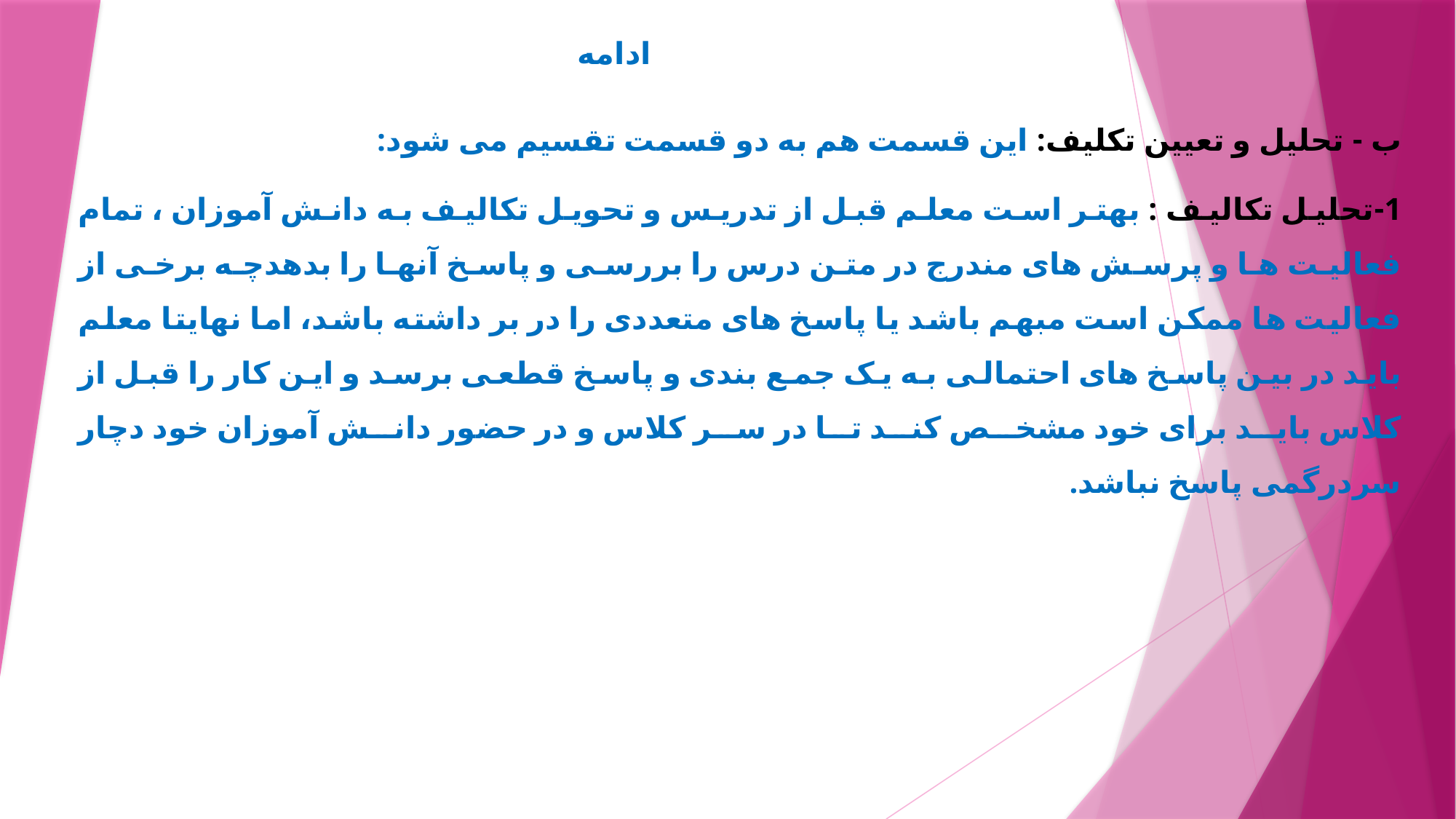

# ادامه
ب - تحلیل و تعیین تکلیف: این قسمت هم به دو قسمت تقسیم می شود:
1-تحلیل تکالیف : بهتر است معلم قبل از تدریس و تحویل تکالیف به دانش آموزان ، تمام فعالیت ها و پرسش های مندرج در متن درس را بررسی و پاسخ آنها را بدهدچه برخی از فعالیت ها ممکن است مبهم باشد یا پاسخ های متعددی را در بر داشته باشد، اما نهایتا معلم باید در بین پاسخ های احتمالی به یک جمع بندی و پاسخ قطعی برسد و این کار را قبل از کلاس باید برای خود مشخص کند تا در سر کلاس و در حضور دانش آموزان خود دچار سردرگمی پاسخ نباشد.